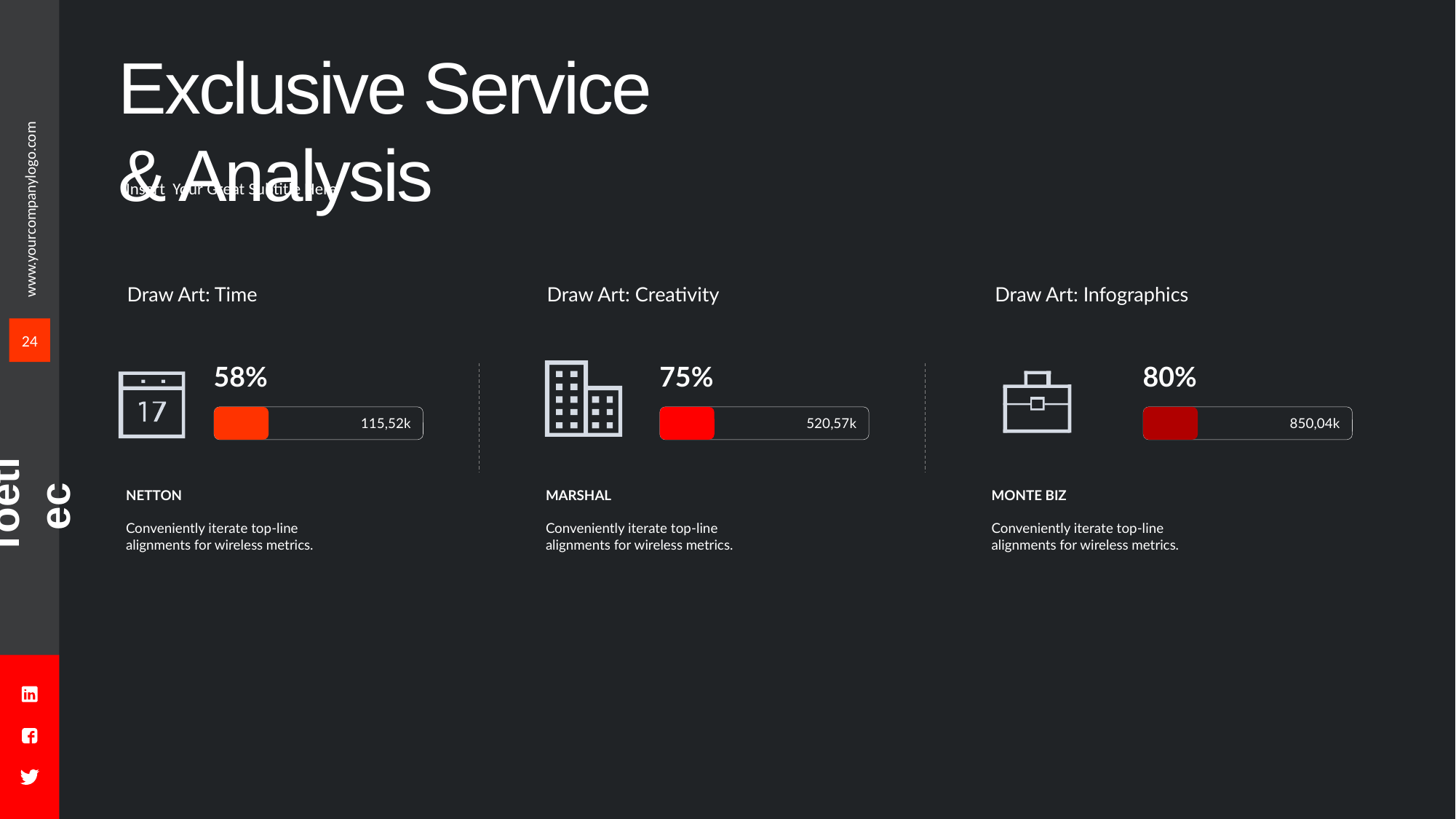

Exclusive Service & Analysis
Insert  Your Great Subtitle Here
Draw Art: Time
Draw Art: Creativity
Draw Art: Infographics
24
58%
75%
80%

115,52k
520,57k
850,04k

NETTON

Conveniently iterate top-line alignments for wireless metrics.
MARSHAL

Conveniently iterate top-line alignments for wireless metrics.
MONTE BIZ

Conveniently iterate top-line alignments for wireless metrics.